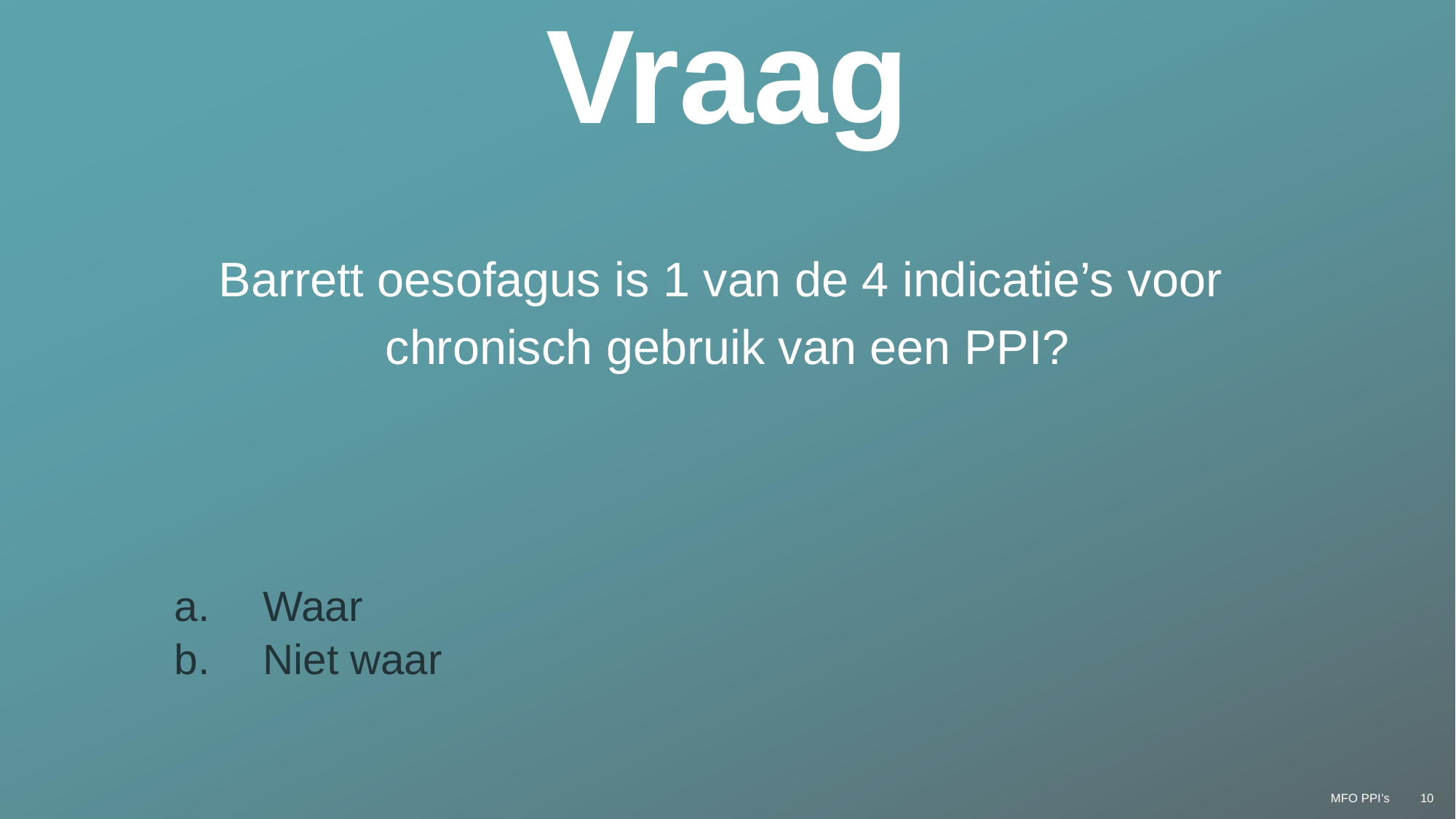

Barrett oesofagus is 1 van de 4 indicatie’s voor
chronisch gebruik van een PPI?

Waar
Niet waar

Vraag
10
MFO PPI’s